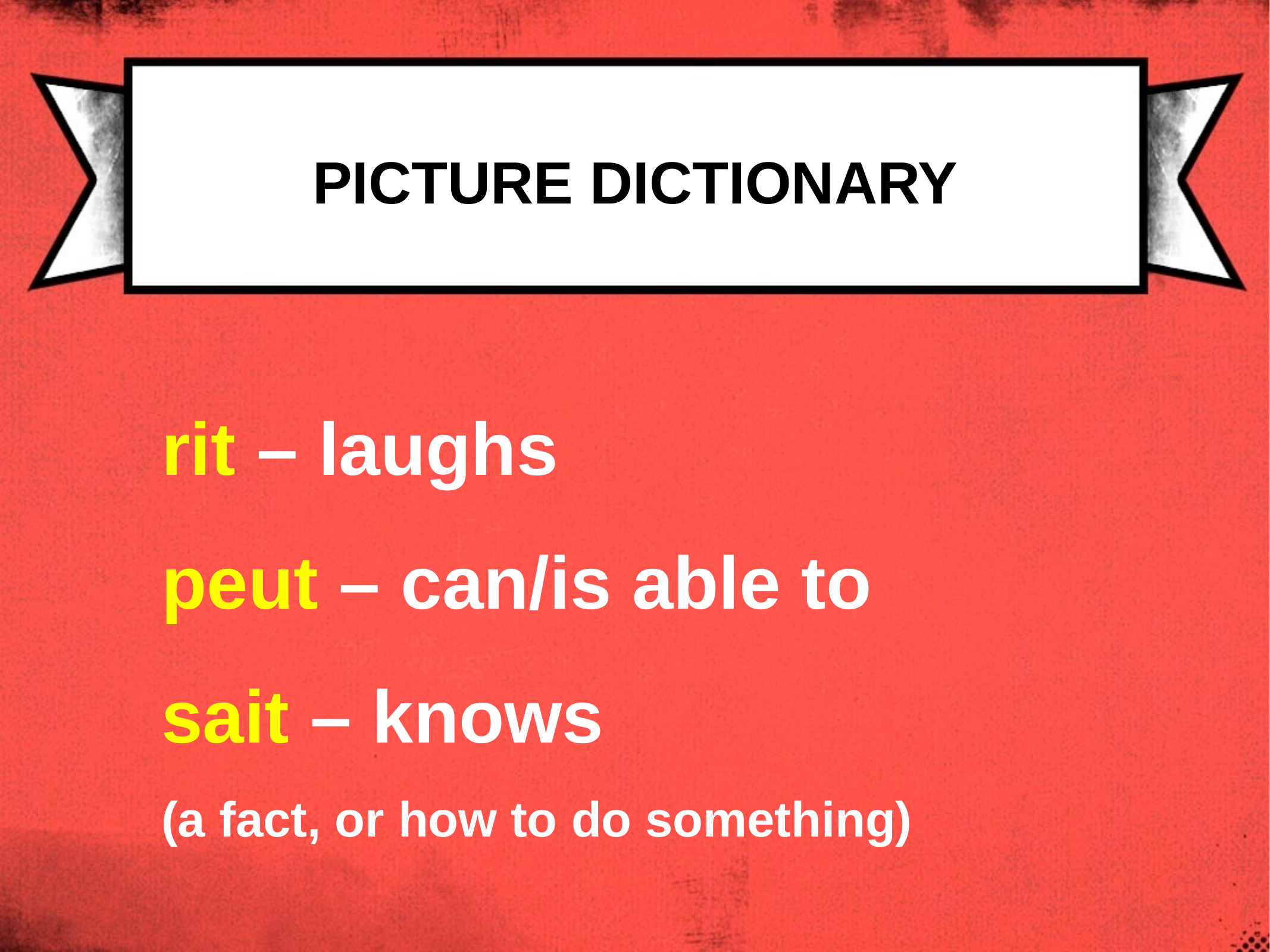

# PICTURE DICTIONARY
rit – laughs
peut – can/is able to
sait – knows
(a fact, or how to do something)